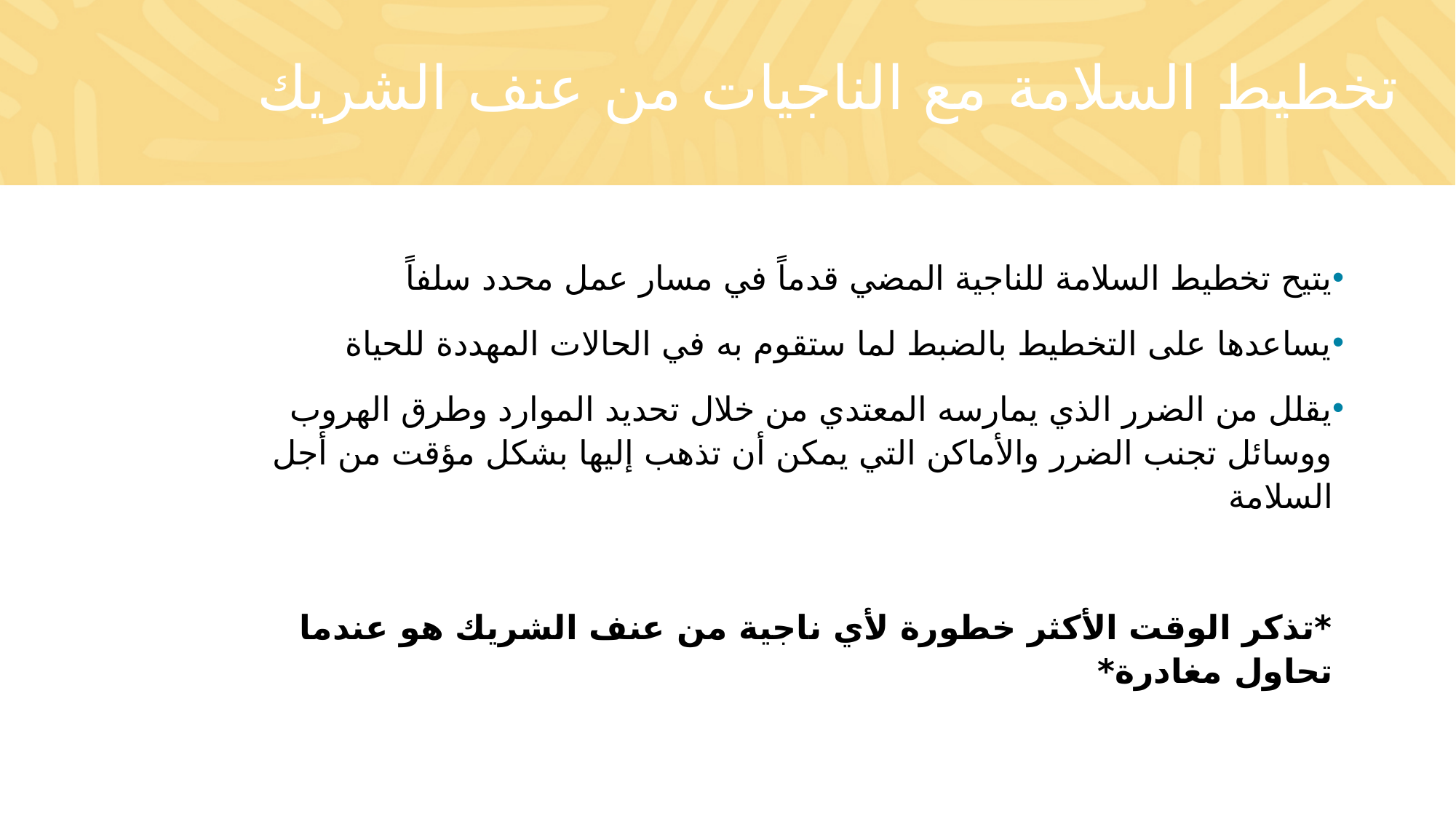

# تخطيط السلامة مع الناجيات من عنف الشريك
يتيح تخطيط السلامة للناجية المضي قدماً في مسار عمل محدد سلفاً
يساعدها على التخطيط بالضبط لما ستقوم به في الحالات المهددة للحياة
يقلل من الضرر الذي يمارسه المعتدي من خلال تحديد الموارد وطرق الهروب ووسائل تجنب الضرر والأماكن التي يمكن أن تذهب إليها بشكل مؤقت من أجل السلامة

*تذكر الوقت الأكثر خطورة لأي ناجية من عنف الشريك هو عندما تحاول مغادرة*